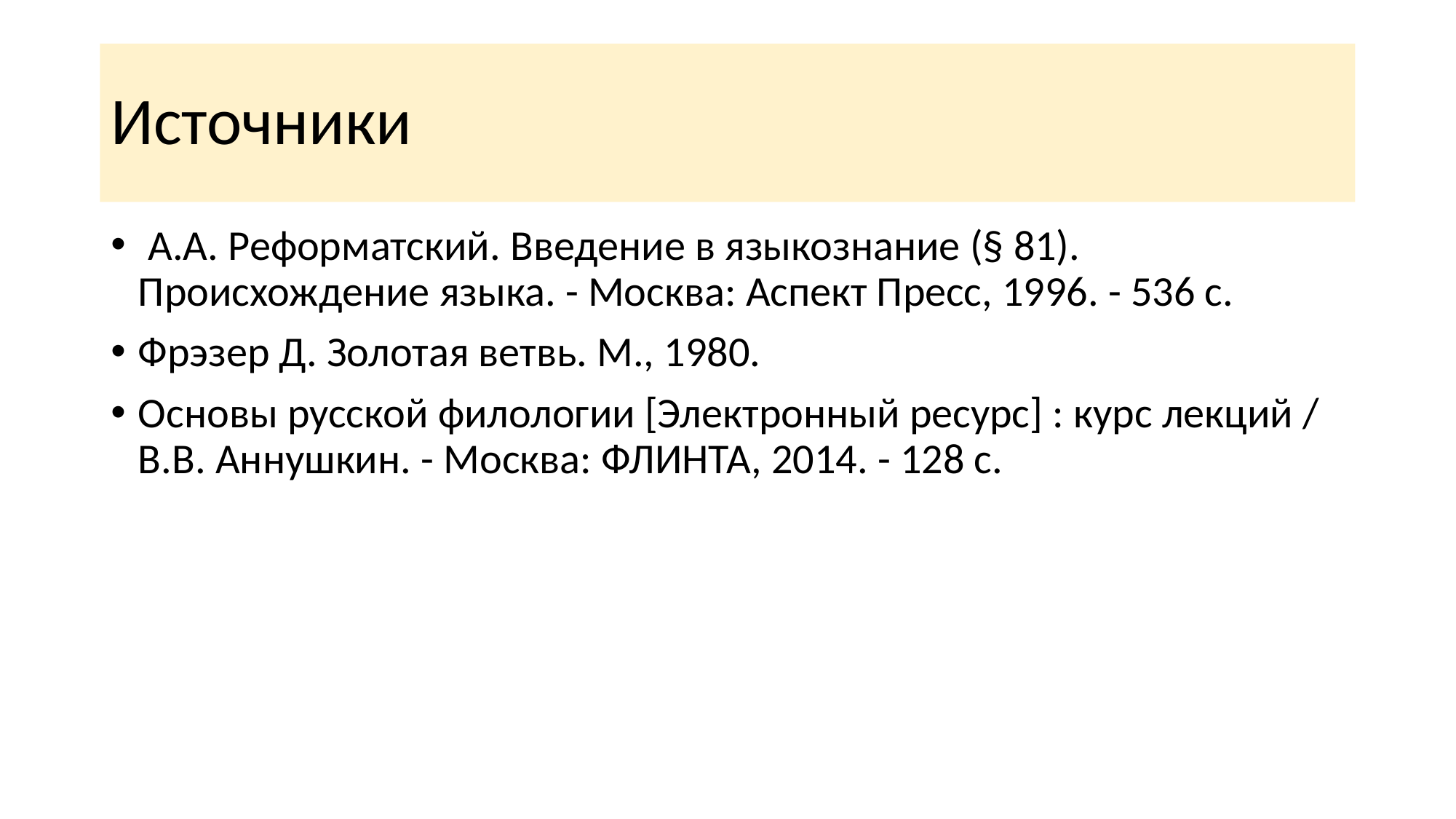

# Источники
 А.А. Реформатский. Введение в языкознание (§ 81). Происхождение языка. - Москва: Аспект Пресс, 1996. - 536 с.
Фрэзер Д. Золотая ветвь. М., 1980.
Основы русской филологии [Электронный ресурс] : курс лекций / В.В. Аннушкин. - Москва: ФЛИНТА, 2014. - 128 с.